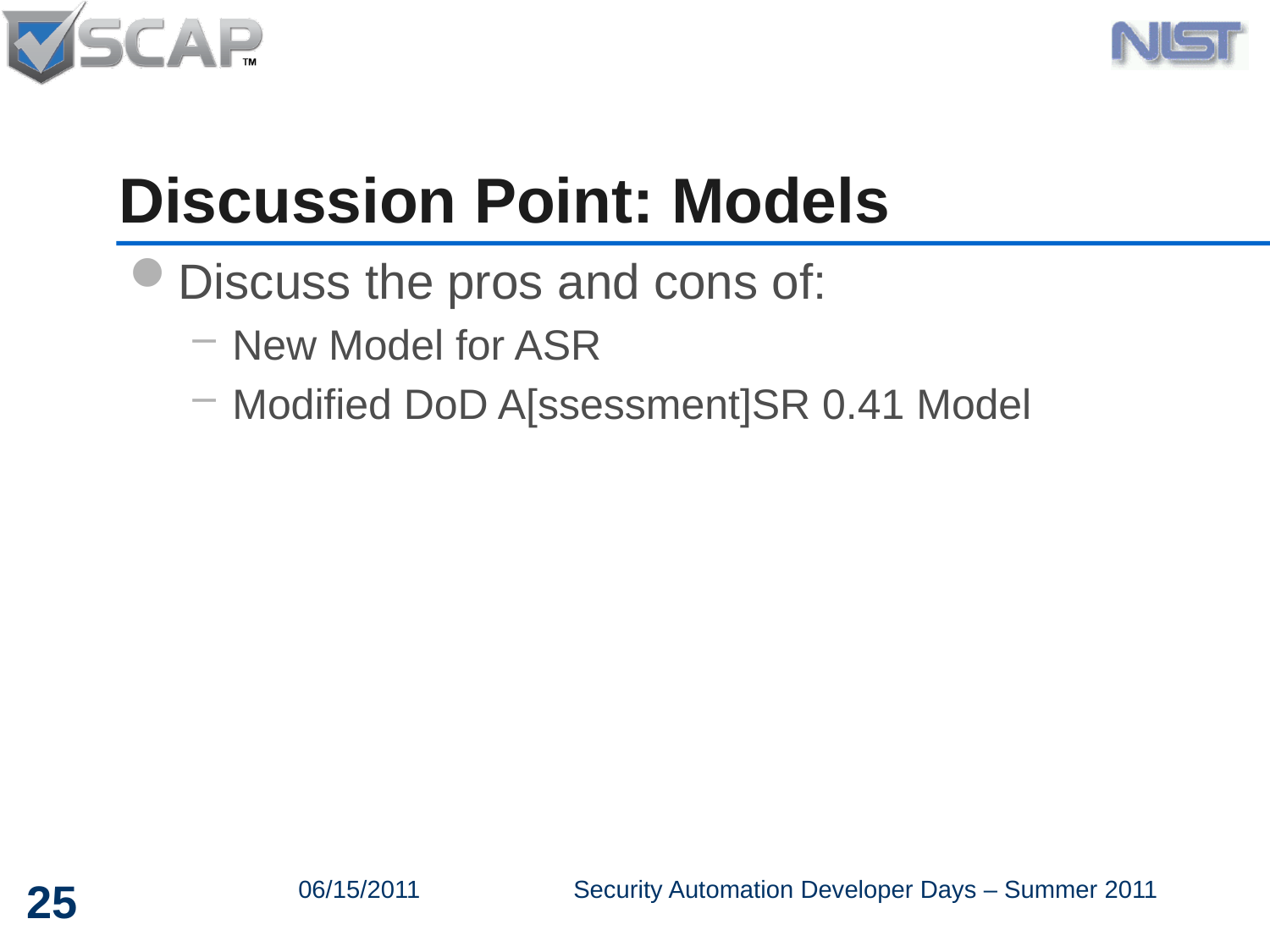

# Discussion Point: Models
Discuss the pros and cons of:
New Model for ASR
Modified DoD A[ssessment]SR 0.41 Model

25
06/15/2011
Security Automation Developer Days – Summer 2011